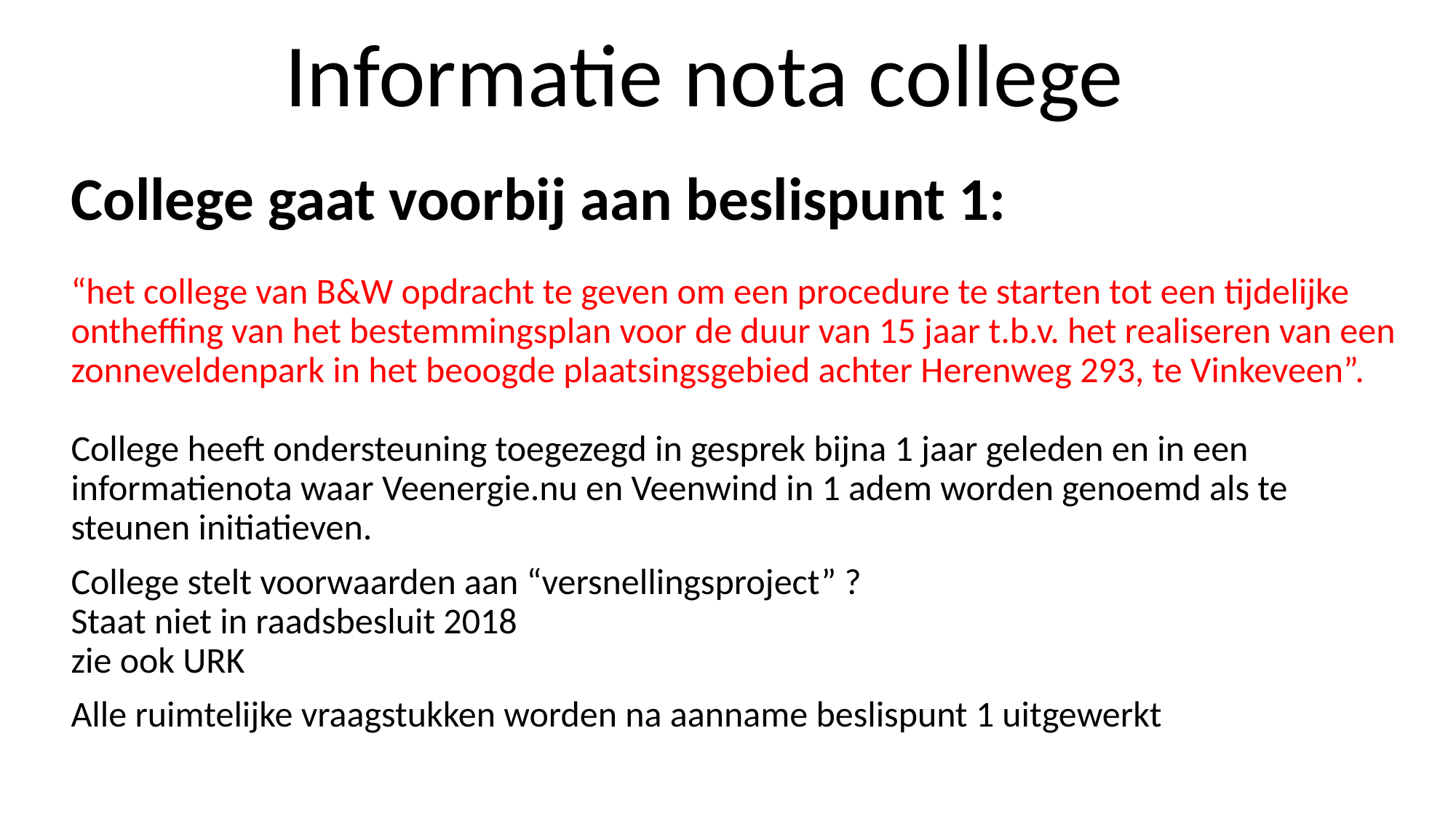

# Informatie nota college
College gaat voorbij aan beslispunt 1:
“het college van B&W opdracht te geven om een procedure te starten tot een tijdelijke ontheffing van het bestemmingsplan voor de duur van 15 jaar t.b.v. het realiseren van een zonneveldenpark in het beoogde plaatsingsgebied achter Herenweg 293, te Vinkeveen”.
College heeft ondersteuning toegezegd in gesprek bijna 1 jaar geleden en in een informatienota waar Veenergie.nu en Veenwind in 1 adem worden genoemd als te steunen initiatieven.
College stelt voorwaarden aan “versnellingsproject” ?
Staat niet in raadsbesluit 2018
zie ook URK
Alle ruimtelijke vraagstukken worden na aanname beslispunt 1 uitgewerkt